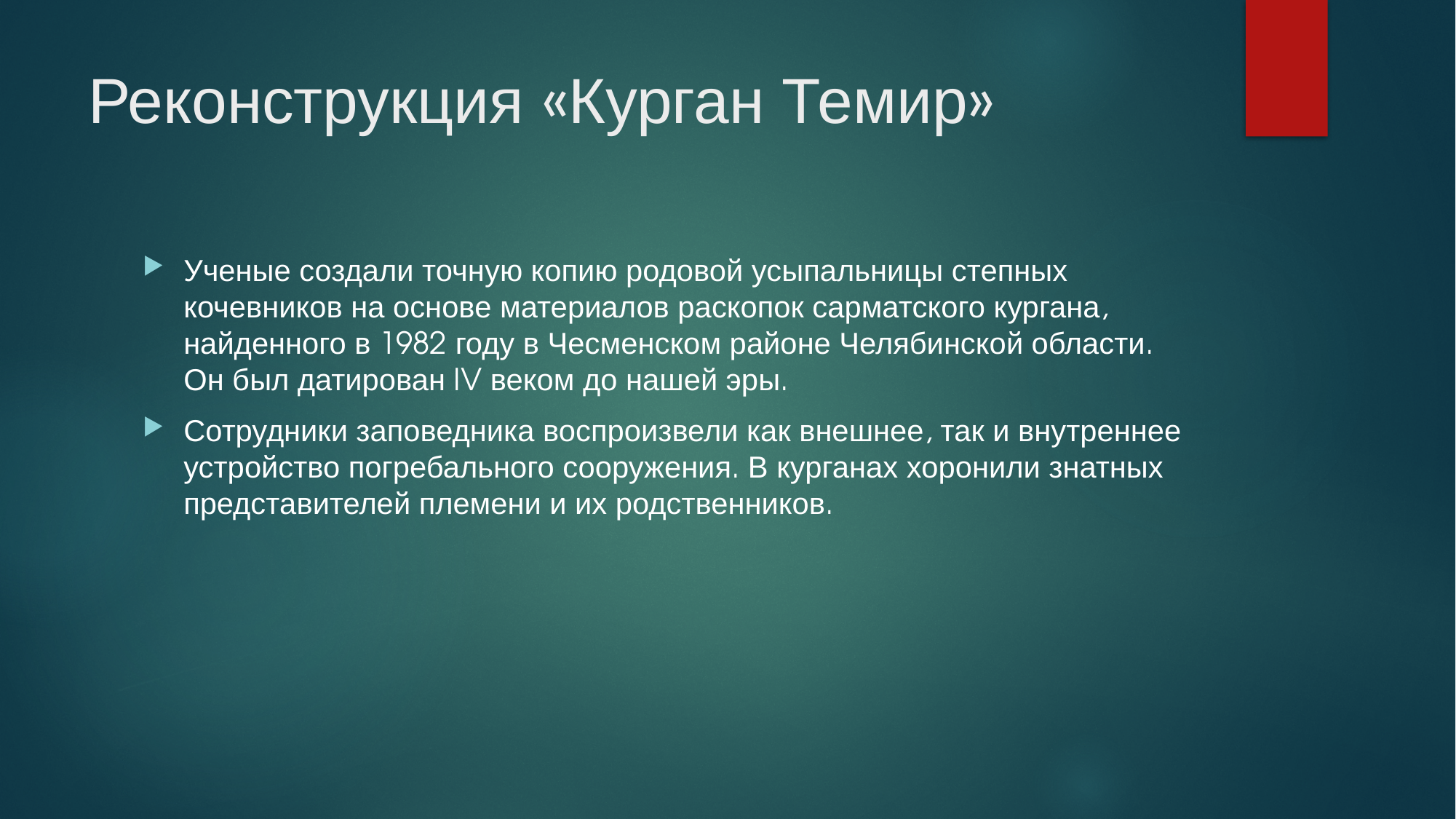

# Реконструкция «Курган Темир»
Ученые создали точную копию родовой усыпальницы степных кочевников на основе материалов раскопок сарматского кургана, найденного в 1982 году в Чесменском районе Челябинской области. Он был датирован IV веком до нашей эры.
Сотрудники заповедника воспроизвели как внешнее, так и внутреннее устройство погребального сооружения. В курганах хоронили знатных представителей племени и их родственников.